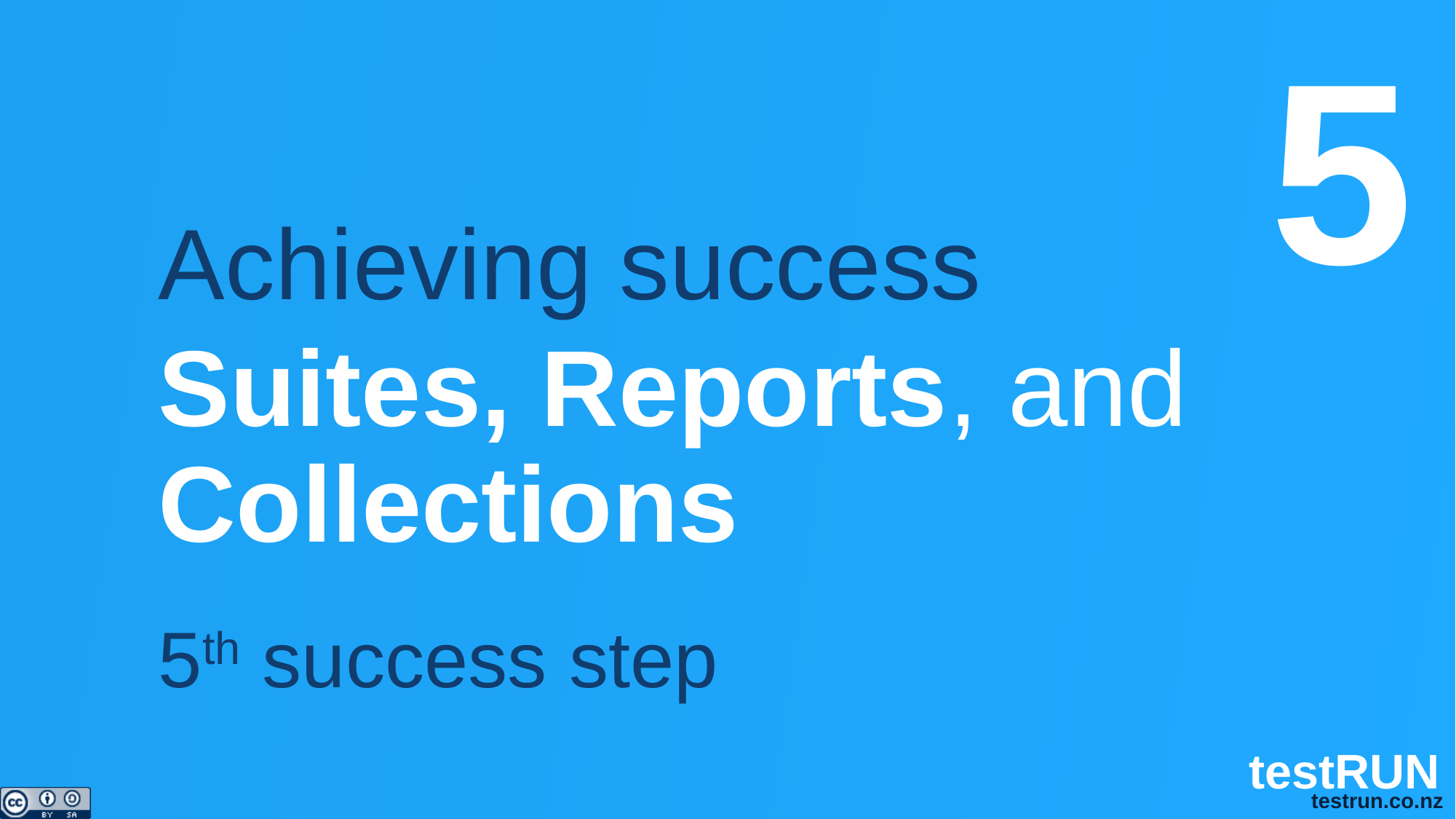

5
Achieving success
# Suites, Reports, and Collections

5th success step